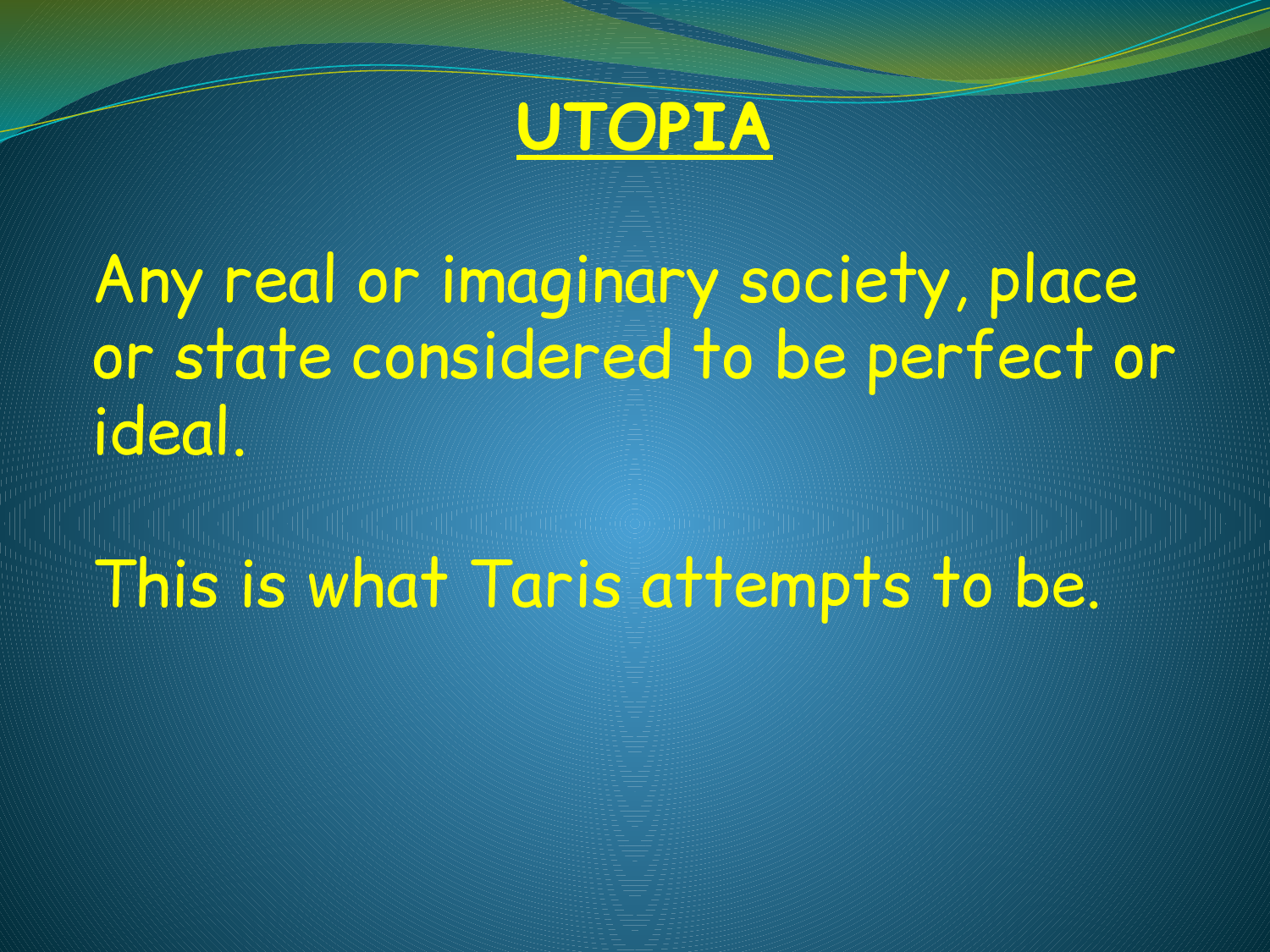

UTOPIA

Any real or imaginary society, place or state considered to be perfect or ideal.

This is what Taris attempts to be.